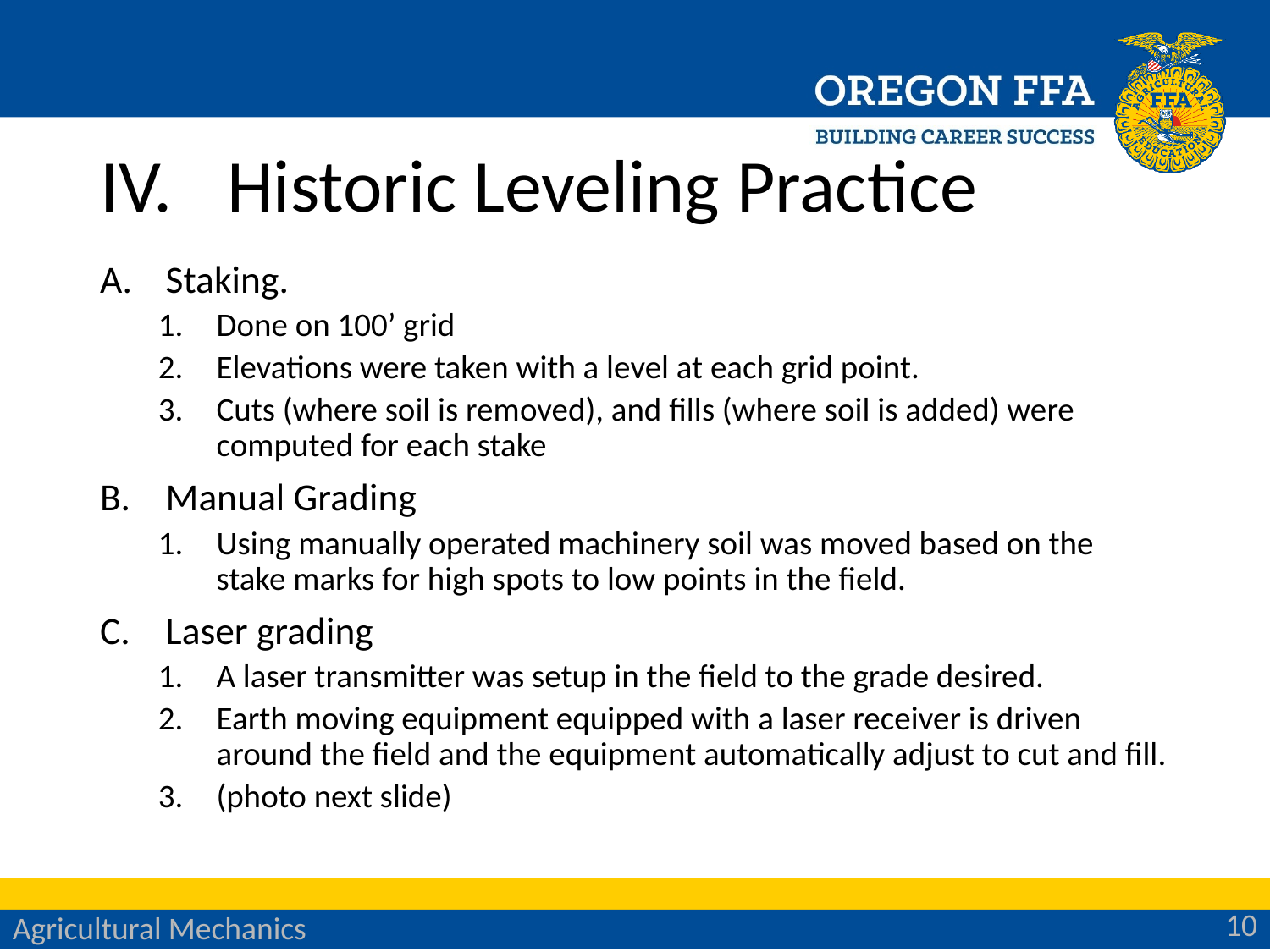

# Historic Leveling Practice
Staking.
Done on 100’ grid
Elevations were taken with a level at each grid point.
Cuts (where soil is removed), and fills (where soil is added) were computed for each stake
Manual Grading
Using manually operated machinery soil was moved based on the stake marks for high spots to low points in the field.
Laser grading
A laser transmitter was setup in the field to the grade desired.
Earth moving equipment equipped with a laser receiver is driven around the field and the equipment automatically adjust to cut and fill.
(photo next slide)
10
Agricultural Mechanics